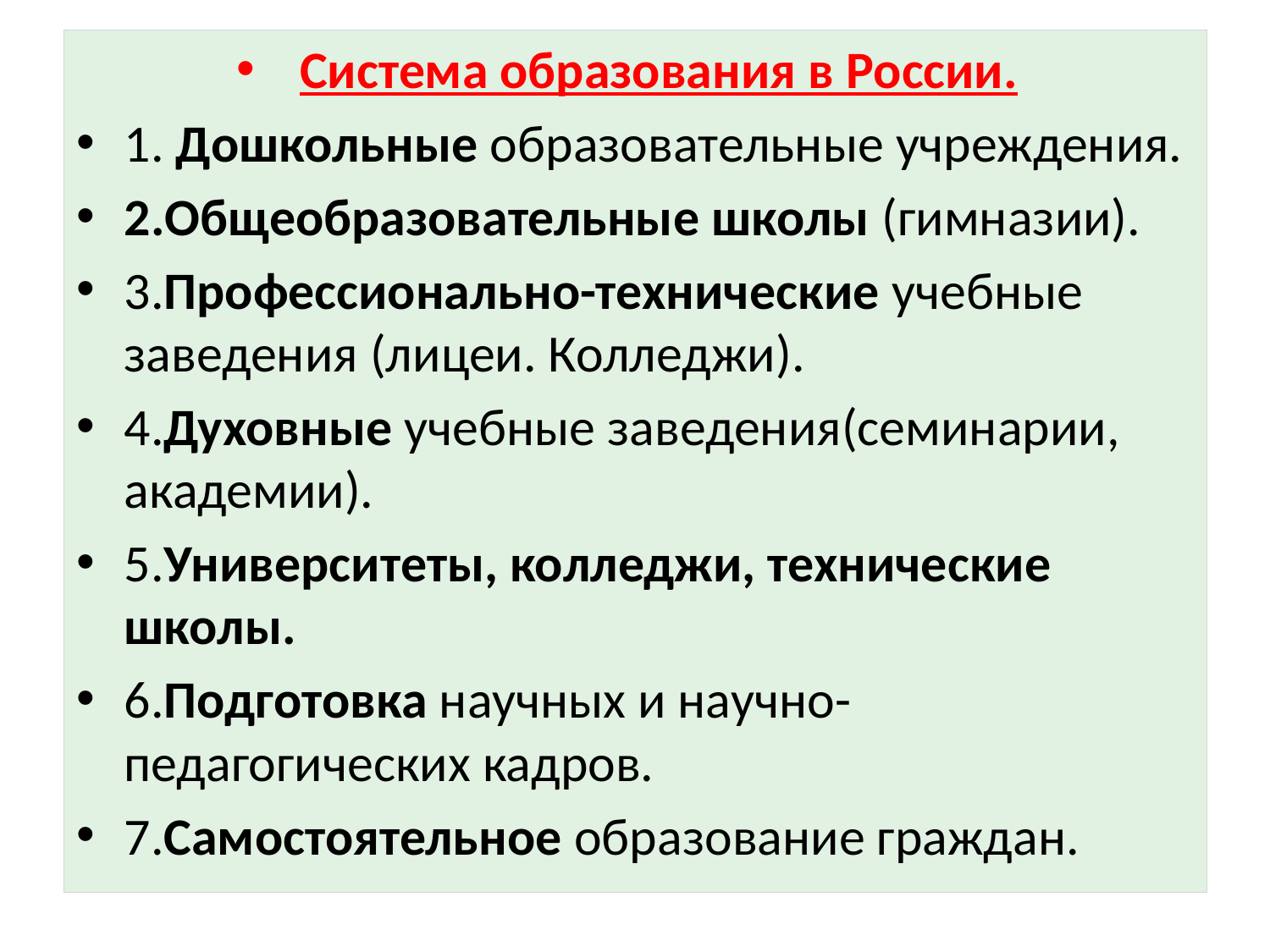

Система образования в России.
1. Дошкольные образовательные учреждения.
2.Общеобразовательные школы (гимназии).
3.Профессионально-технические учебные заведения (лицеи. Колледжи).
4.Духовные учебные заведения(семинарии, академии).
5.Университеты, колледжи, технические школы.
6.Подготовка научных и научно-педагогических кадров.
7.Самостоятельное образование граждан.

#